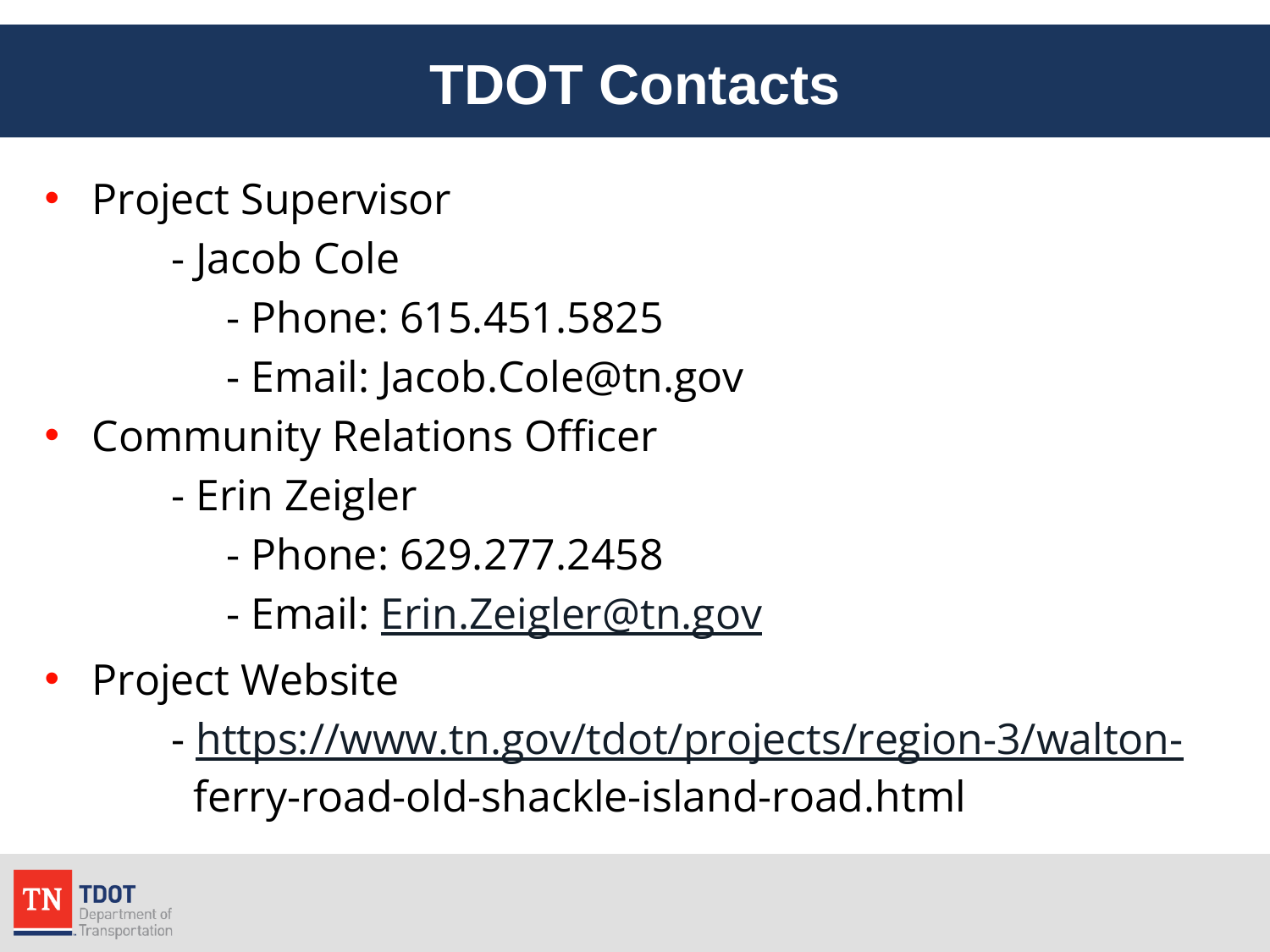

# TDOT Contacts
Project Supervisor
	- Jacob Cole
	     - Phone: 615.451.5825
	     - Email: Jacob.Cole@tn.gov
Community Relations Officer
	- Erin Zeigler
	     - Phone: 629.277.2458
	     - Email: Erin.Zeigler@tn.gov
Project Website
	- https://www.tn.gov/tdot/projects/region-3/walton-             	  ferry-road-old-shackle-island-road.html